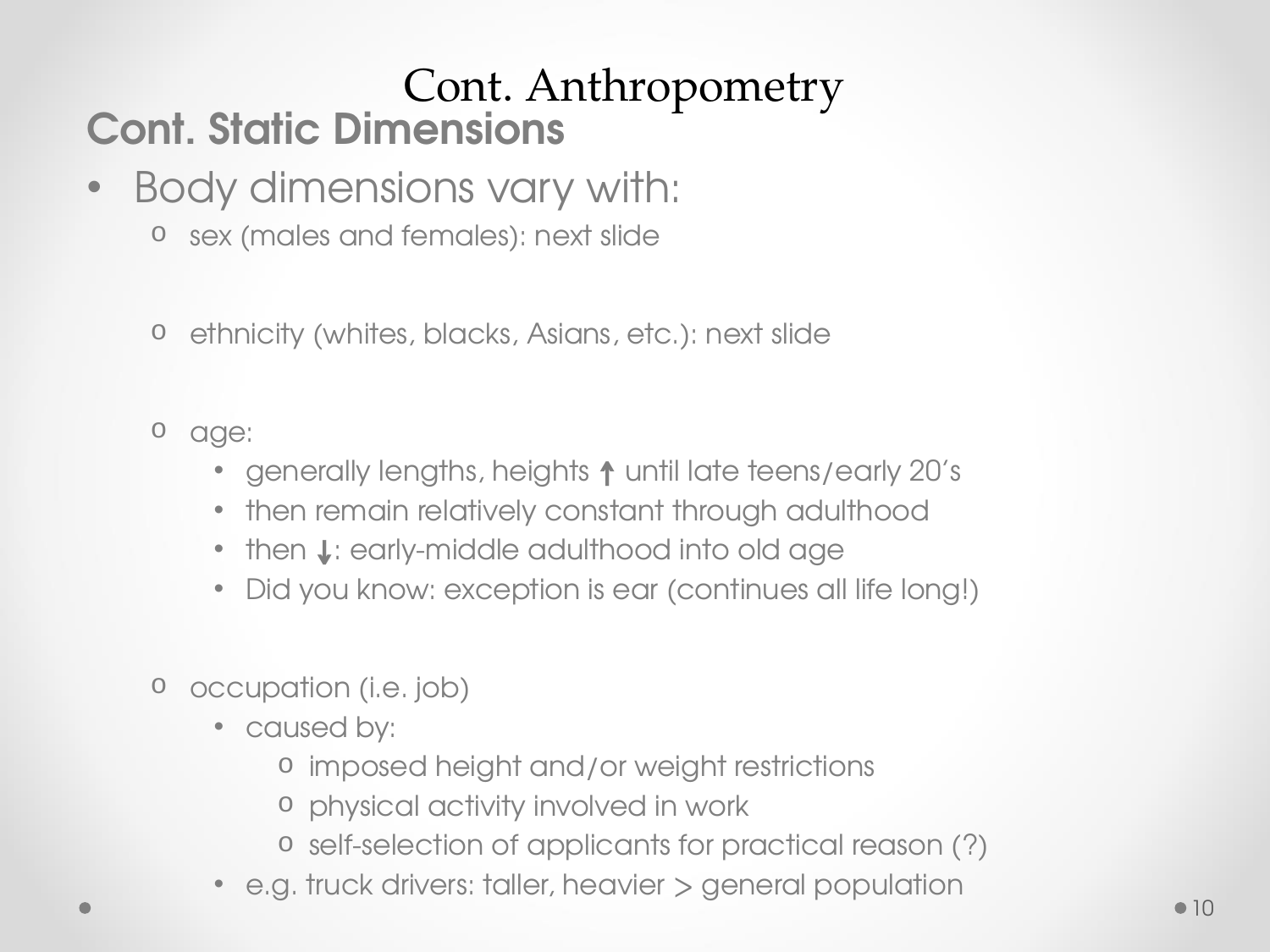

# Cont. Anthropometry

Cont. Static Dimensions
Body dimensions vary with:
sex (males and females): next slide

ethnicity (whites, blacks, Asians, etc.): next slide

age:
generally lengths, heights ↑ until late teens/early 20’s
then remain relatively constant through adulthood
then ↓: early-middle adulthood into old age
Did you know: exception is ear (continues all life long!)

occupation (i.e. job)
caused by:
imposed height and/or weight restrictions
physical activity involved in work
self-selection of applicants for practical reason (?)
e.g. truck drivers: taller, heavier > general population

times: US, Eur. ht. ↑ 1 cm/decade:1880-1960 (?)
10